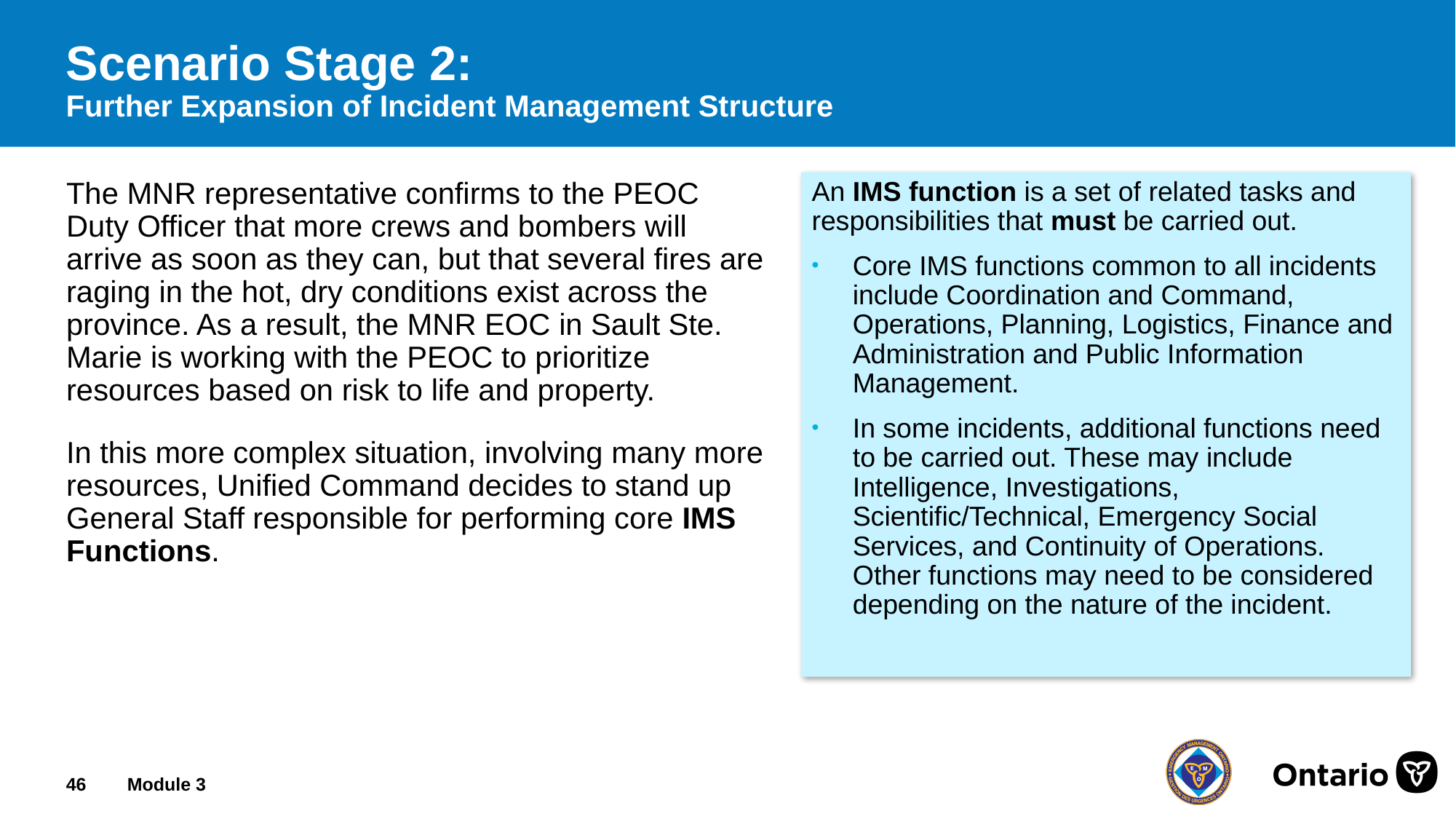

# Scenario Stage 2: Further Expansion of Incident Management Structure
The MNR representative confirms to the PEOC Duty Officer that more crews and bombers will arrive as soon as they can, but that several fires are raging in the hot, dry conditions exist across the province. As a result, the MNR EOC in Sault Ste. Marie is working with the PEOC to prioritize resources based on risk to life and property.
In this more complex situation, involving many more resources, Unified Command decides to stand up General Staff responsible for performing core IMS Functions.
An IMS function is a set of related tasks and responsibilities that must be carried out.
Core IMS functions common to all incidents include Coordination and Command, Operations, Planning, Logistics, Finance and Administration and Public Information Management.
In some incidents, additional functions need to be carried out. These may include Intelligence, Investigations, Scientific/Technical, Emergency Social Services, and Continuity of Operations. Other functions may need to be considered depending on the nature of the incident.
46
Module 3